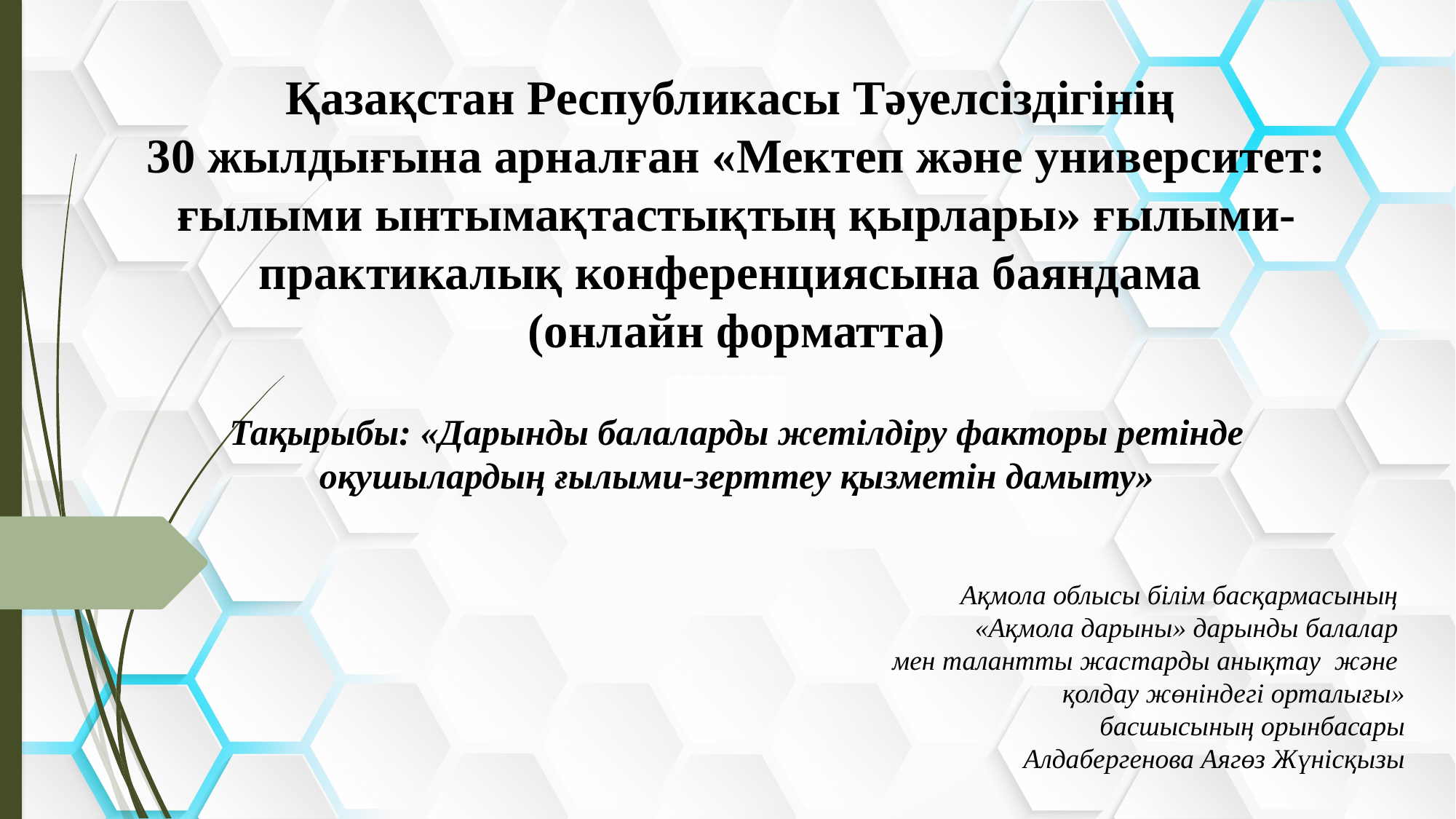

Қазақстан Республикасы Тәуелсіздігінің
30 жылдығына арналған «Мектеп және университет: ғылыми ынтымақтастықтың қырлары» ғылыми-практикалық конференциясына баяндама
(онлайн форматта)

Тақырыбы: «Дарынды балаларды жетілдіру факторы ретінде оқушылардың ғылыми-зерттеу қызметін дамыту»

Ақмола облысы білім басқармасының
«Ақмола дарыны» дарынды балалар
мен талантты жастарды анықтау  және
қолдау жөніндегі орталығы»
 басшысының орынбасары
 Алдабергенова Аягөз Жүнісқызы